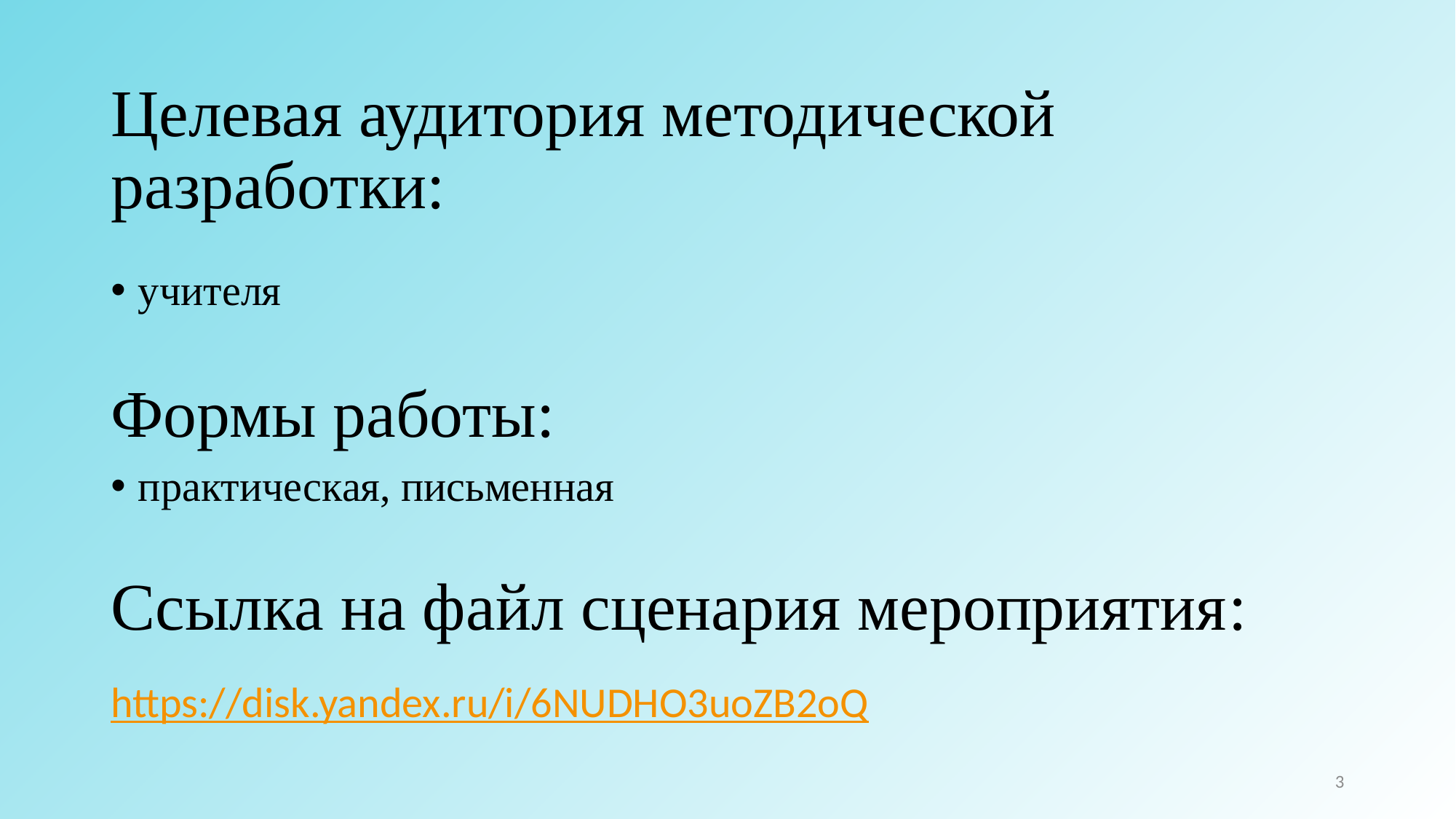

# Целевая аудитория методической разработки:
учителя
Формы работы:
практическая, письменная
Cсылка на файл сценария мероприятия:
https://disk.yandex.ru/i/6NUDHO3uoZB2oQ
3